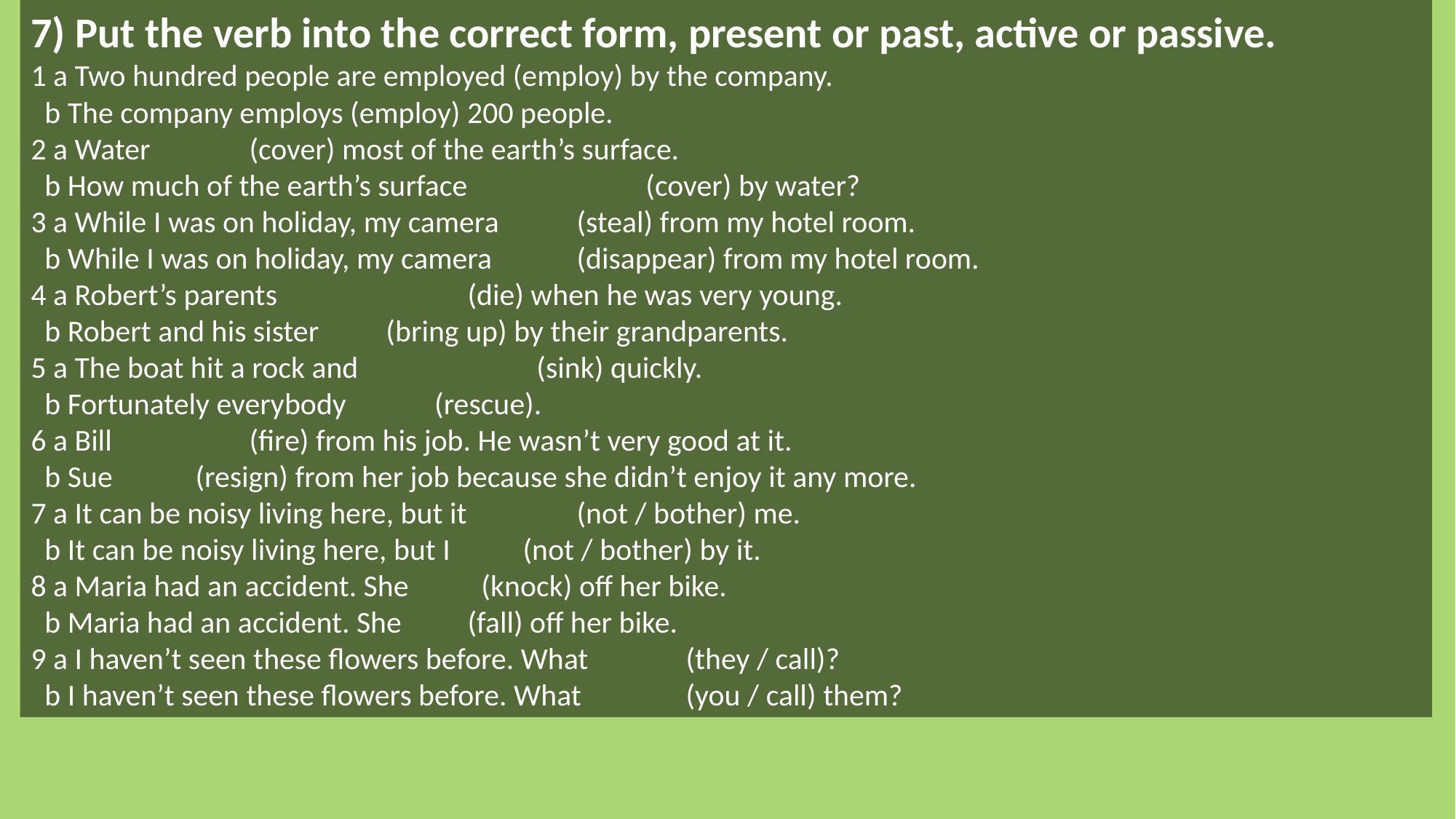

7) Put the verb into the correct form, present or past, active or passive.
1 a Two hundred people are employed (employ) by the company.
  b The company employs (employ) 200 people.
2 a Water	(cover) most of the earth’s surface.
  b How much of the earth’s surface	          (cover) by water?
3 a While I was on holiday, my camera	(steal) from my hotel room.
  b While I was on holiday, my camera	(disappear) from my hotel room.
4 a Robert’s parents		(die) when he was very young.
  b Robert and his sister	    (bring up) by their grandparents.
5 a The boat hit a rock and	          (sink) quickly.
  b Fortunately everybody	           (rescue).
6 a Bill		(fire) from his job. He wasn’t very good at it.
  b Sue	        (resign) from her job because she didn’t enjoy it any more.
7 a It can be noisy living here, but it 	(not / bother) me.
  b It can be noisy living here, but I	        (not / bother) by it.
8 a Maria had an accident. She	  (knock) off her bike.
  b Maria had an accident. She	(fall) off her bike.
9 a I haven’t seen these flowers before. What	(they / call)?
  b I haven’t seen these flowers before. What	(you / call) them?